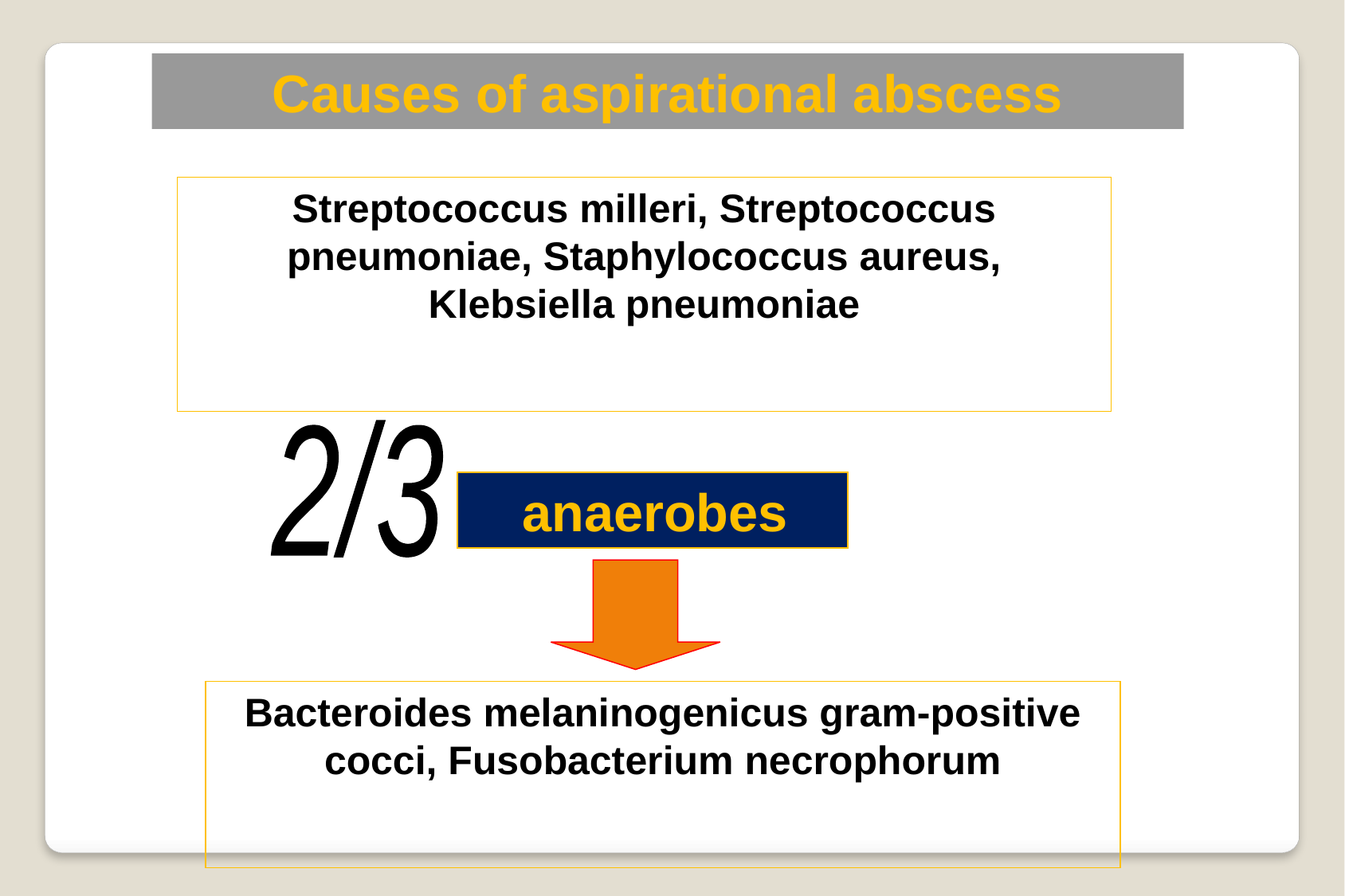

Causes of aspirational abscess
Streptococcus milleri, Streptococcus pneumoniae, Staphylococcus aureus, Klebsiella pneumoniae

2/3
    anaerobes

Bacteroides melaninogenicus gram-positive cocci, Fusobacterium necrophorum